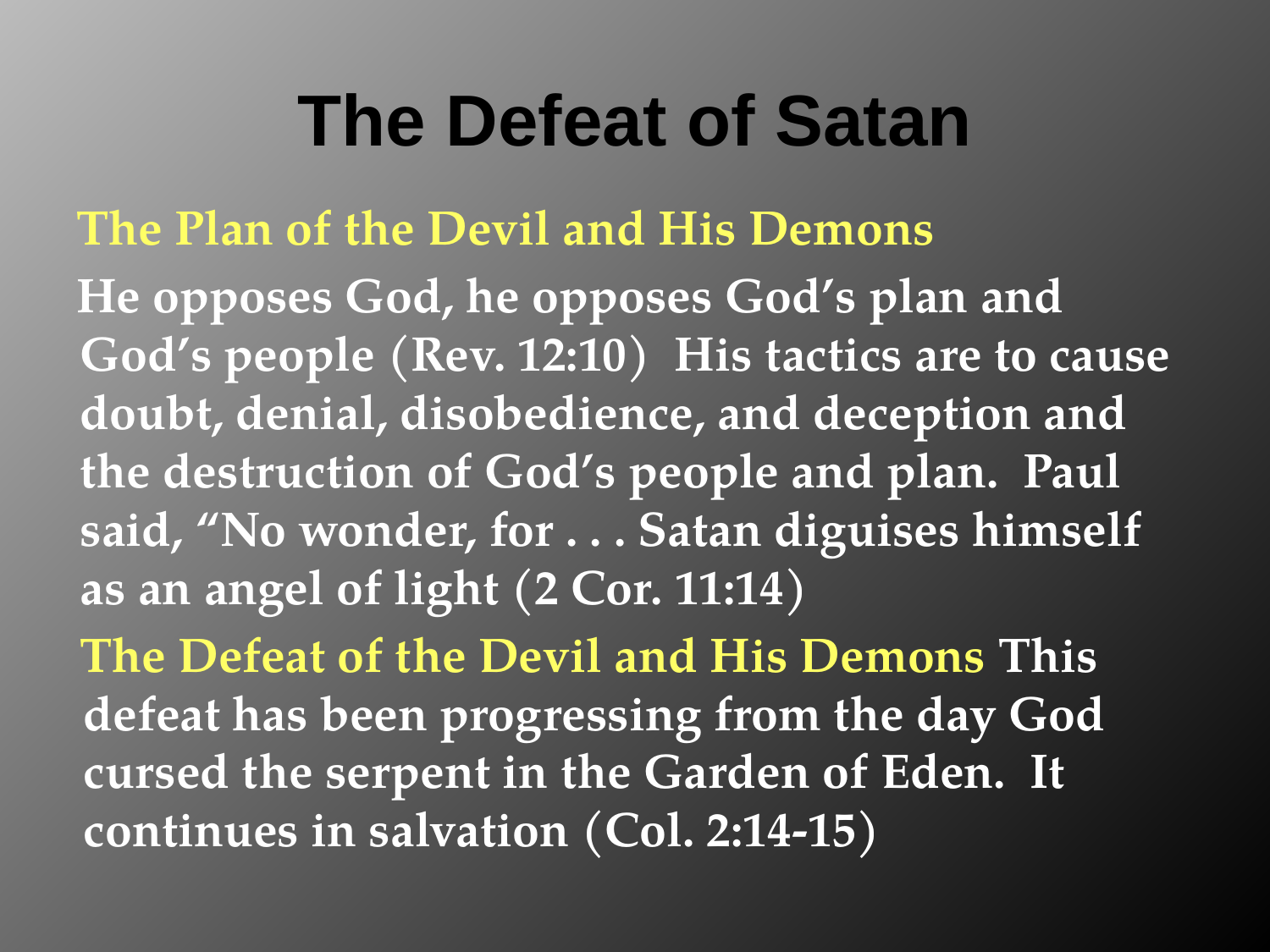

# The Defeat of Satan
The Plan of the Devil and His Demons
He opposes God, he opposes God’s plan and God’s people (Rev. 12:10)  His tactics are to cause doubt, denial, disobedience, and deception and the destruction of God’s people and plan.  Paul said, “No wonder, for . . . Satan diguises himself as an angel of light (2 Cor. 11:14)
The Defeat of the Devil and His Demons This defeat has been progressing from the day God cursed the serpent in the Garden of Eden.  It continues in salvation (Col. 2:14-15)